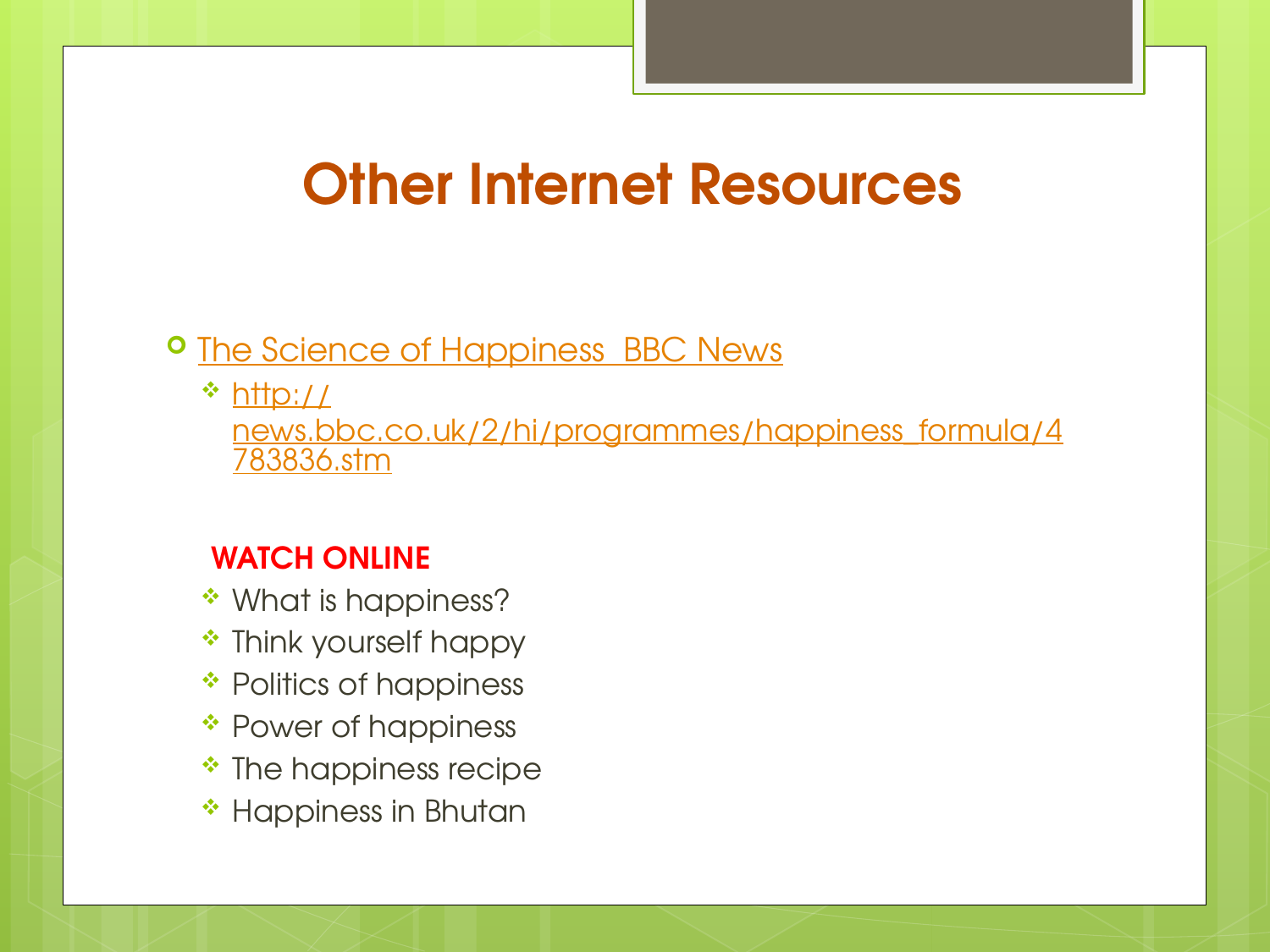

# Other Internet Resources
The Science of Happiness  BBC News
http://news.bbc.co.uk/2/hi/programmes/happiness_formula/4783836.stm

WATCH ONLINE
What is happiness?
Think yourself happy
Politics of happiness
Power of happiness
The happiness recipe
Happiness in Bhutan